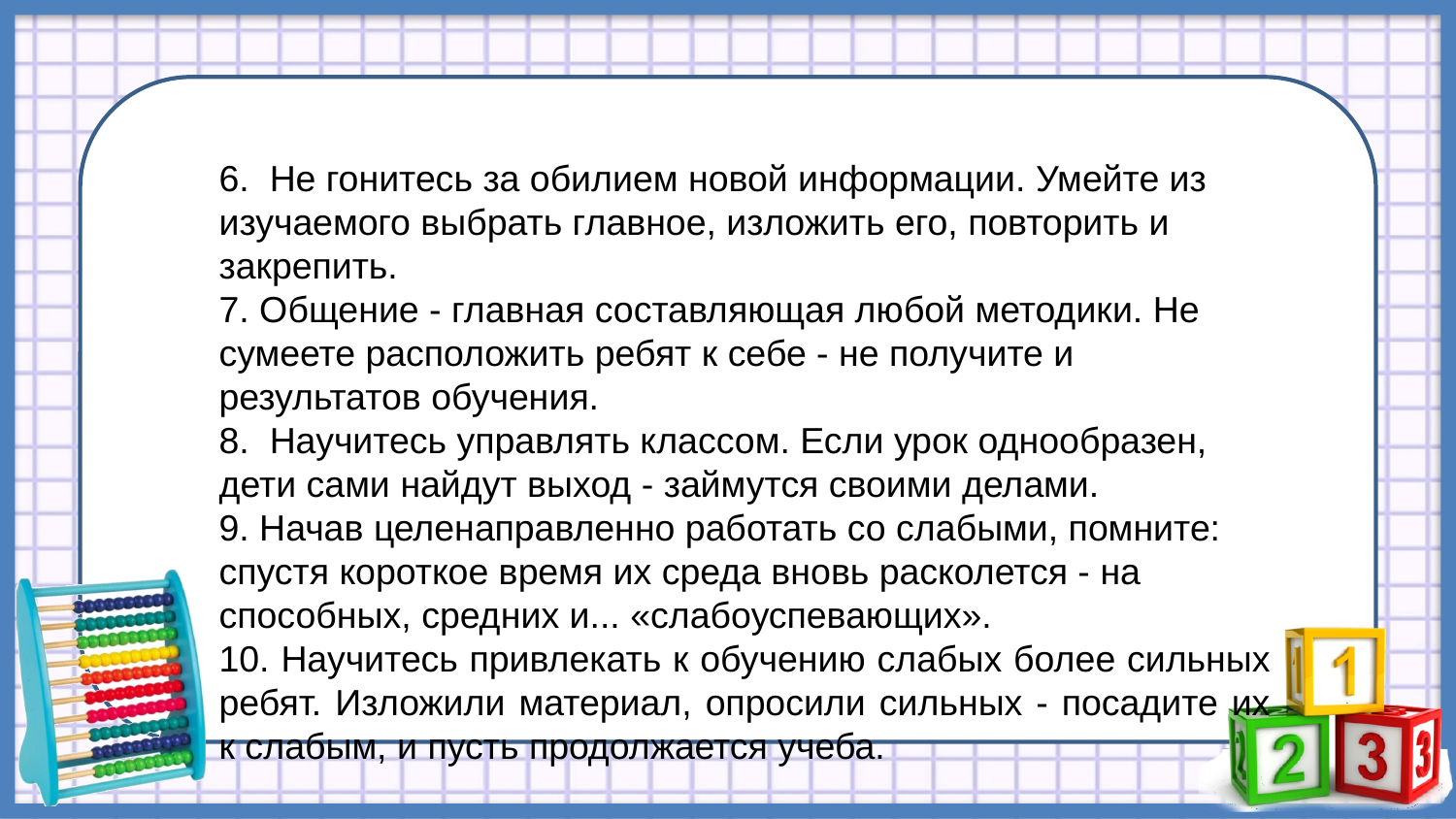

6.  Не гонитесь за обилием новой информации. Умейте из изучаемого выбрать главное, изложить его, повторить и закрепить.
7. Общение - главная составляющая любой методики. Не сумеете расположить ребят к себе - не получите и результатов обучения.
8.  Научитесь управлять классом. Если урок однообразен, дети сами найдут выход - займутся своими делами.
9. Начав целенаправленно работать со слабыми, помните: спустя короткое время их среда вновь расколется - на способных, средних и... «слабоуспевающих».
10. Научитесь привлекать к обучению слабых более сильных ребят. Изложили материал, опросили сильных - посадите их к слабым, и пусть продолжается учеба.